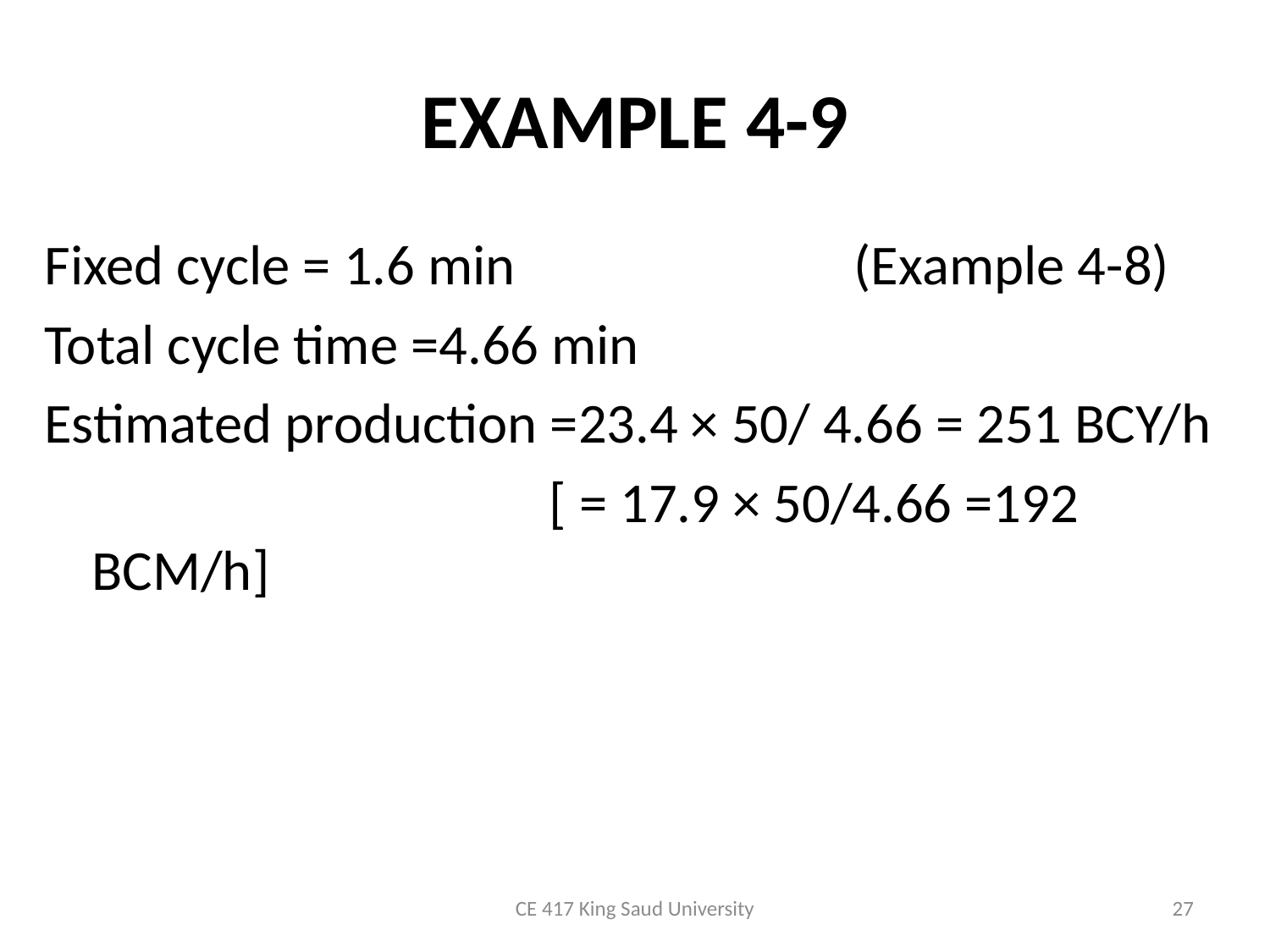

# EXAMPLE 4-9
Fixed cycle = 1.6 min 			(Example 4-8)
Total cycle time =4.66 min
Estimated production =23.4 × 50/ 4.66 = 251 BCY/h
				      [ = 17.9 × 50/4.66 =192 BCM/h]
CE 417 King Saud University
27